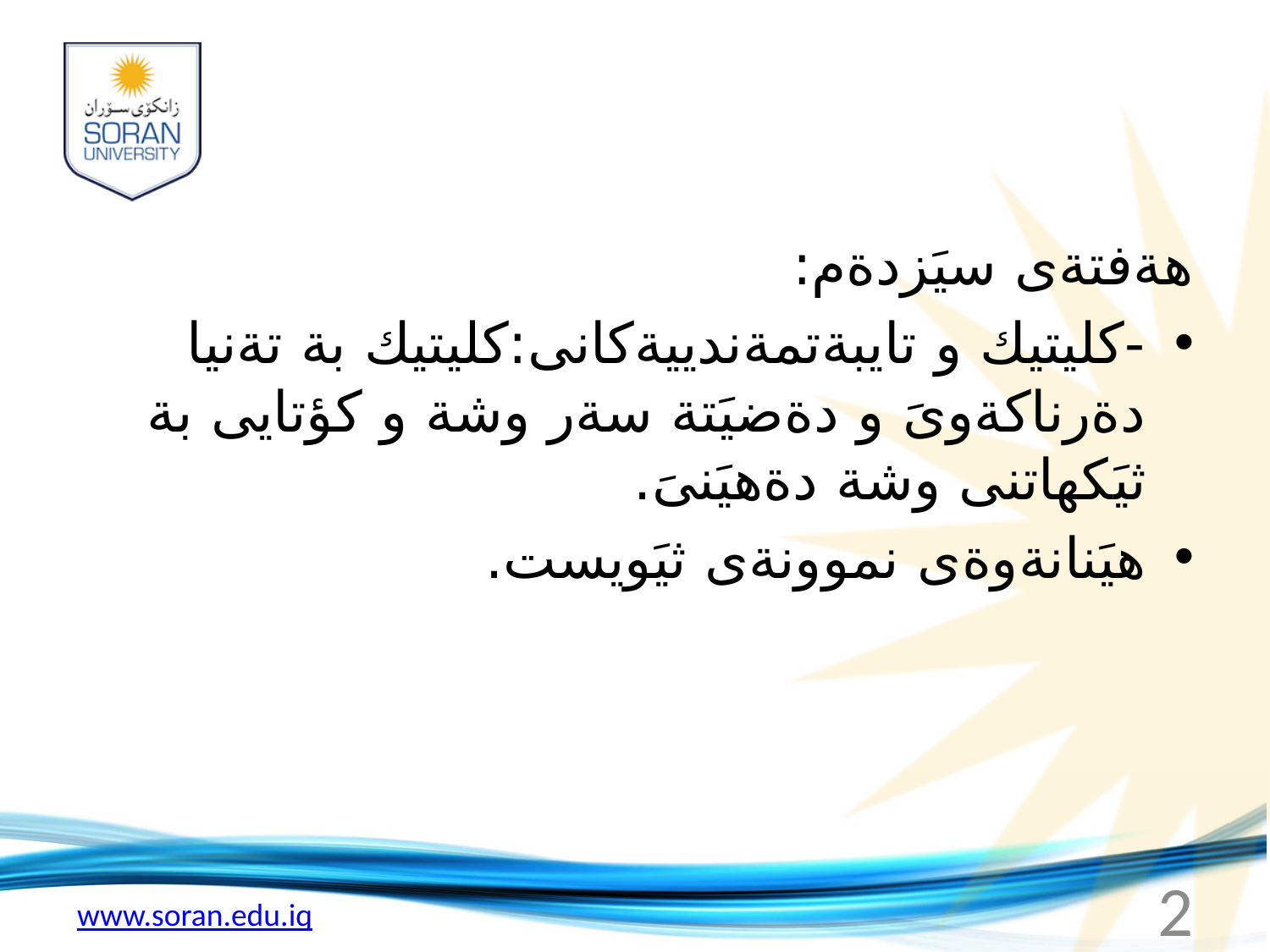

هةفتةى سيَزدةم:
-كليتيك و تايبةتمةندييةكانى:كليتيك بة تةنيا دةرناكةوىَ و دةضيَتة سةر وشة و كؤتايى بة ثيَكهاتنى وشة دةهيَنىَ.
هيَنانةوةى نموونةى ثيَويست.
2